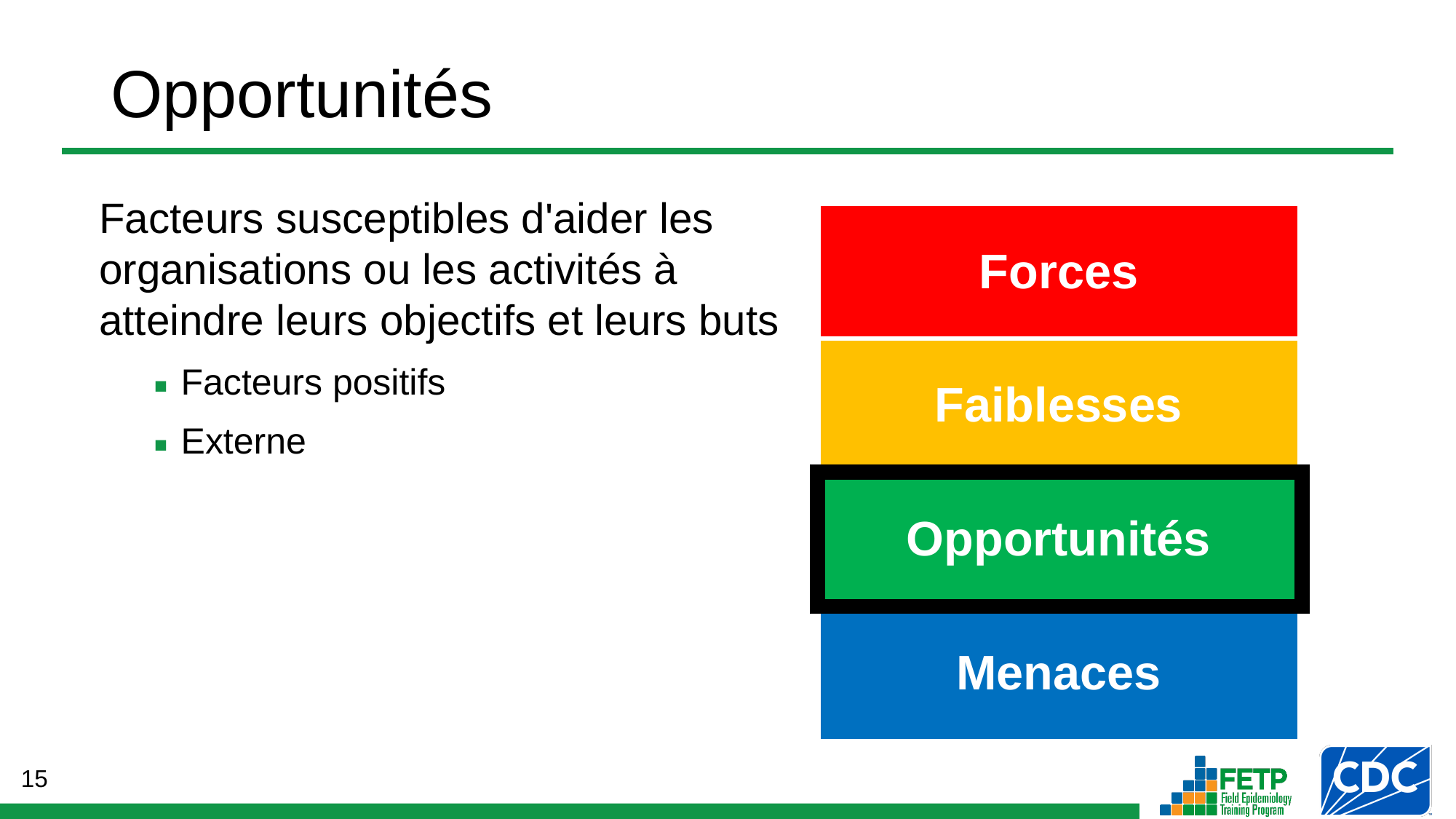

# Opportunités
Facteurs susceptibles d'aider les organisations ou les activités à atteindre leurs objectifs et leurs buts
Facteurs positifs
Externe
| Forces |
| --- |
| Faiblesses |
| Opportunités |
| Menaces |